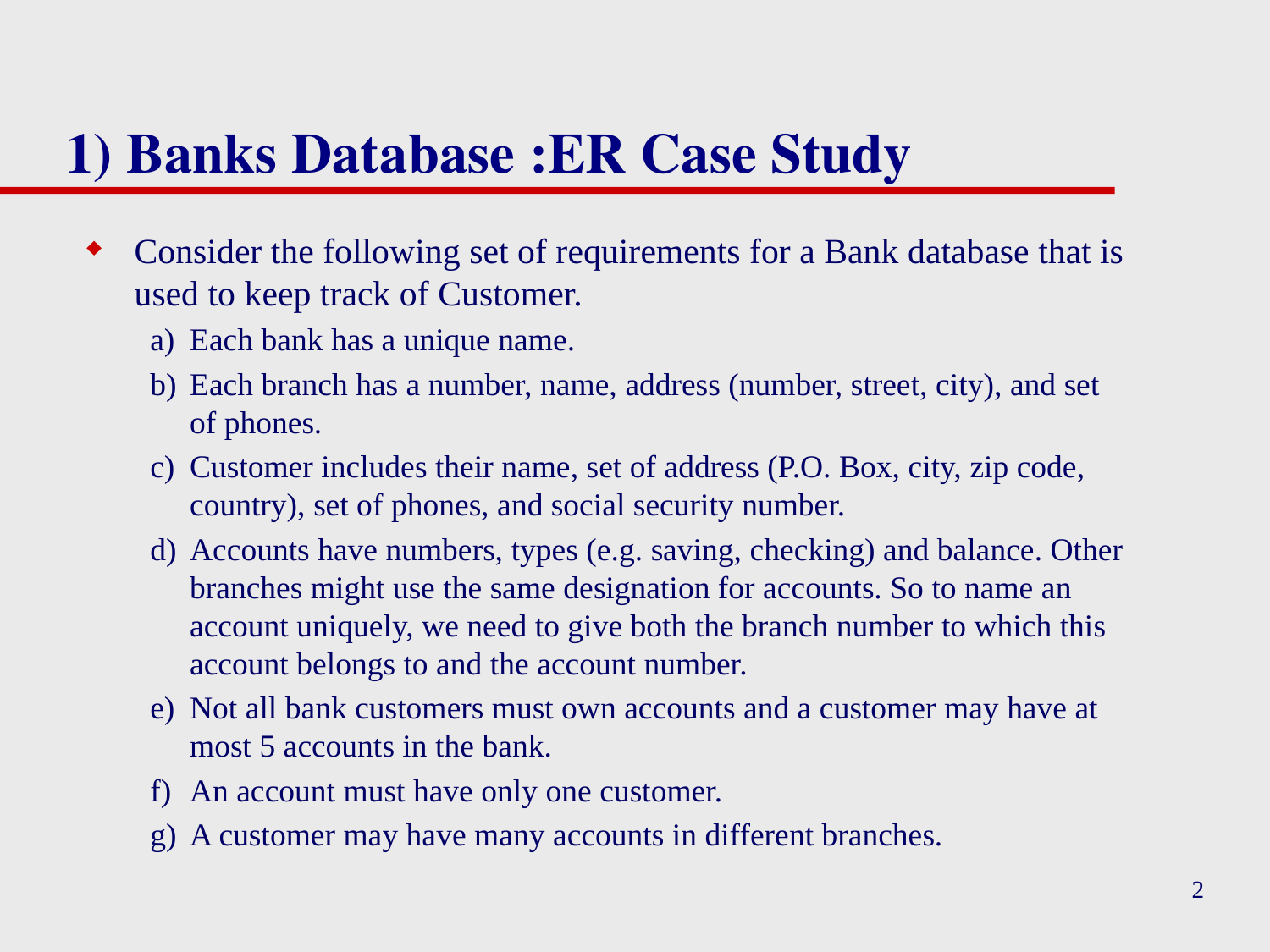

# 1) Banks Database :ER Case Study
Consider the following set of requirements for a Bank database that is used to keep track of Customer.
Each bank has a unique name.
Each branch has a number, name, address (number, street, city), and set of phones.
Customer includes their name, set of address (P.O. Box, city, zip code, country), set of phones, and social security number.
Accounts have numbers, types (e.g. saving, checking) and balance. Other branches might use the same designation for accounts. So to name an account uniquely, we need to give both the branch number to which this account belongs to and the account number.
Not all bank customers must own accounts and a customer may have at most 5 accounts in the bank.
An account must have only one customer.
A customer may have many accounts in different branches.

2